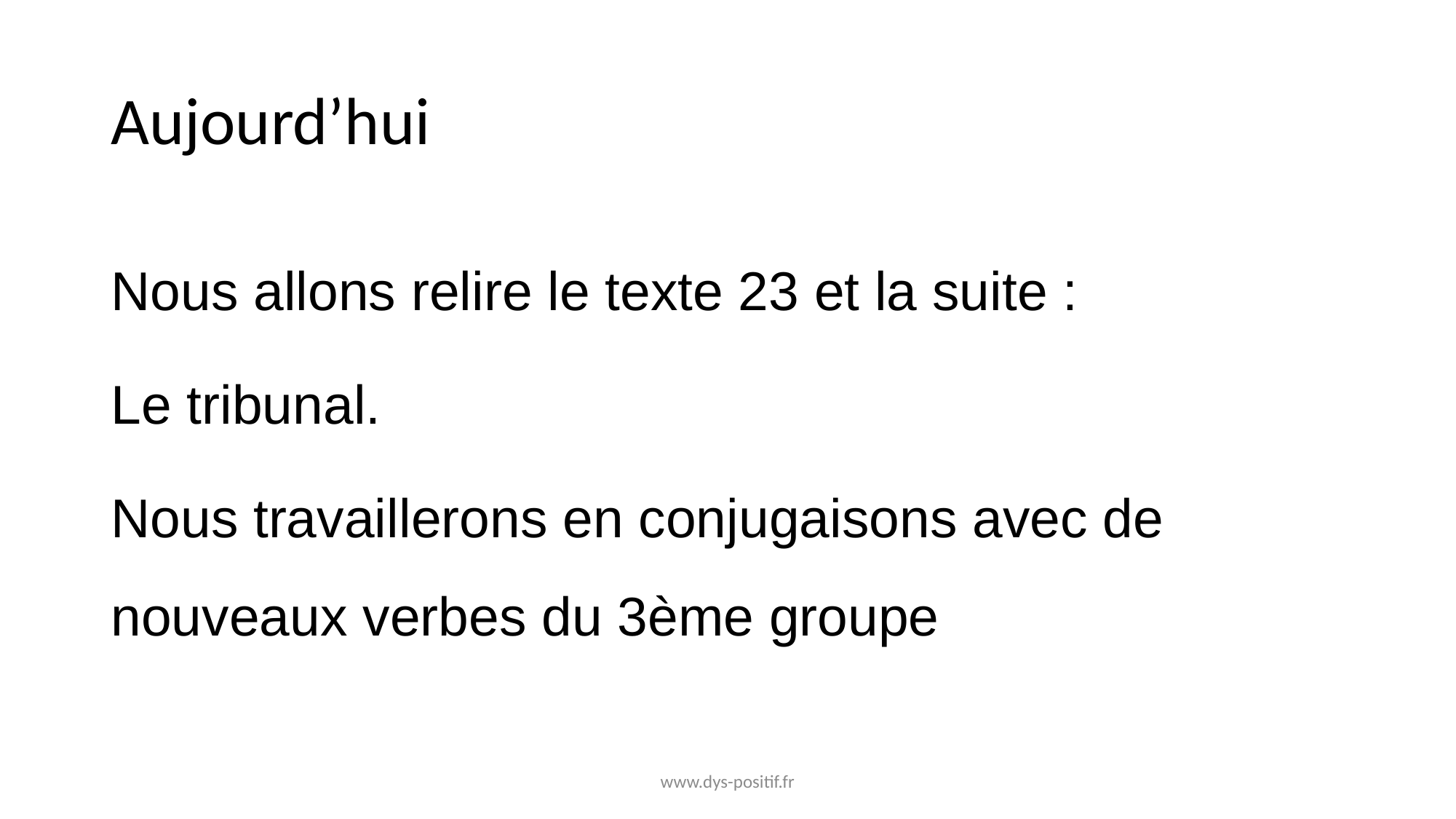

# Aujourd’hui
Nous allons relire le texte 23 et la suite :
Le tribunal.
Nous travaillerons en conjugaisons avec de nouveaux verbes du 3ème groupe

www.dys-positif.fr